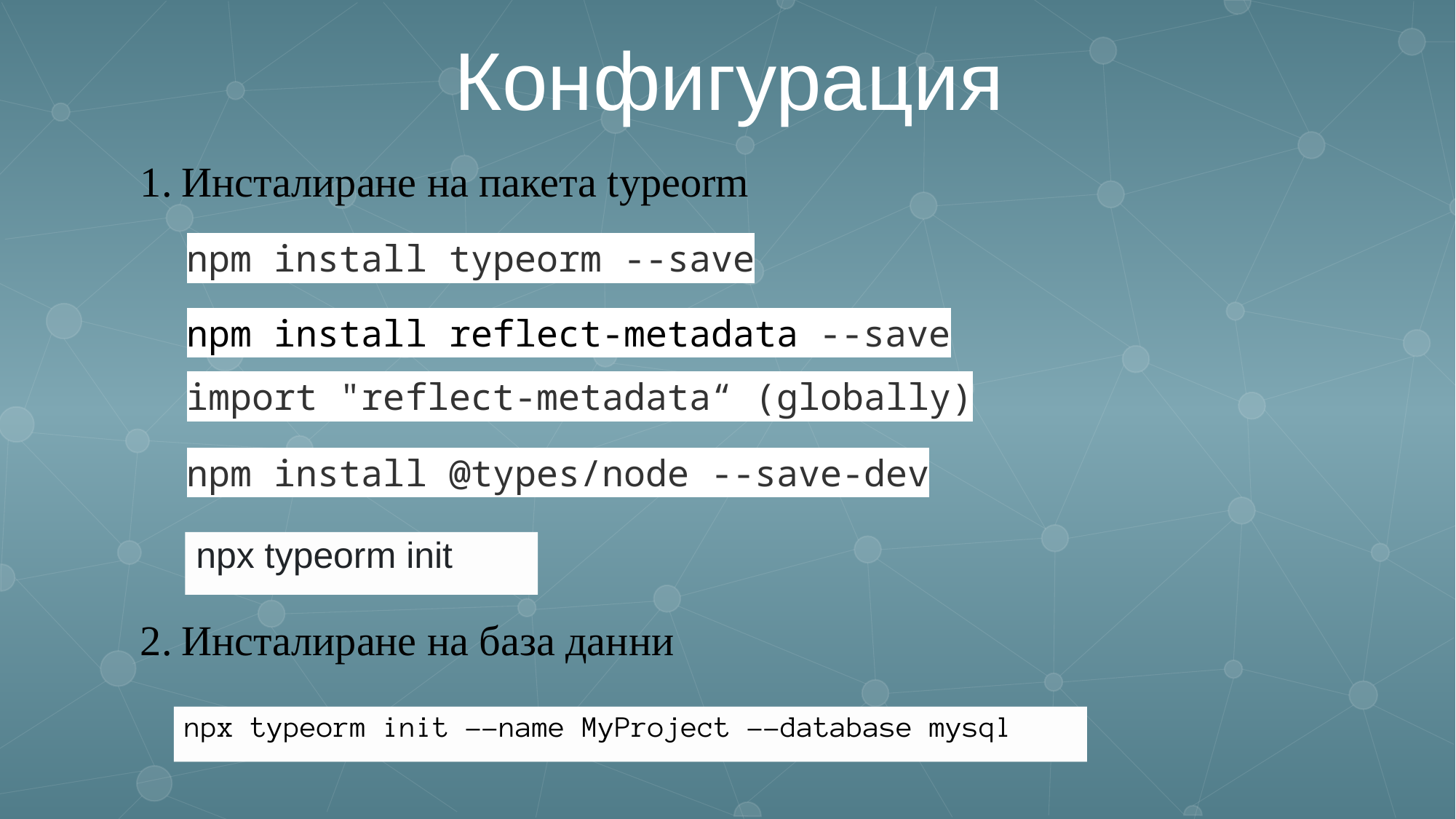

Конфигурация
Инсталиране на пакета typeorm

Инсталиране на база данни

npm install typeorm --save
npm install reflect-metadata --save
import "reflect-metadata“ (globally)
npm install @types/node --save-dev
npx typeorm init
npx typeorm init --name MyProject --database mysql